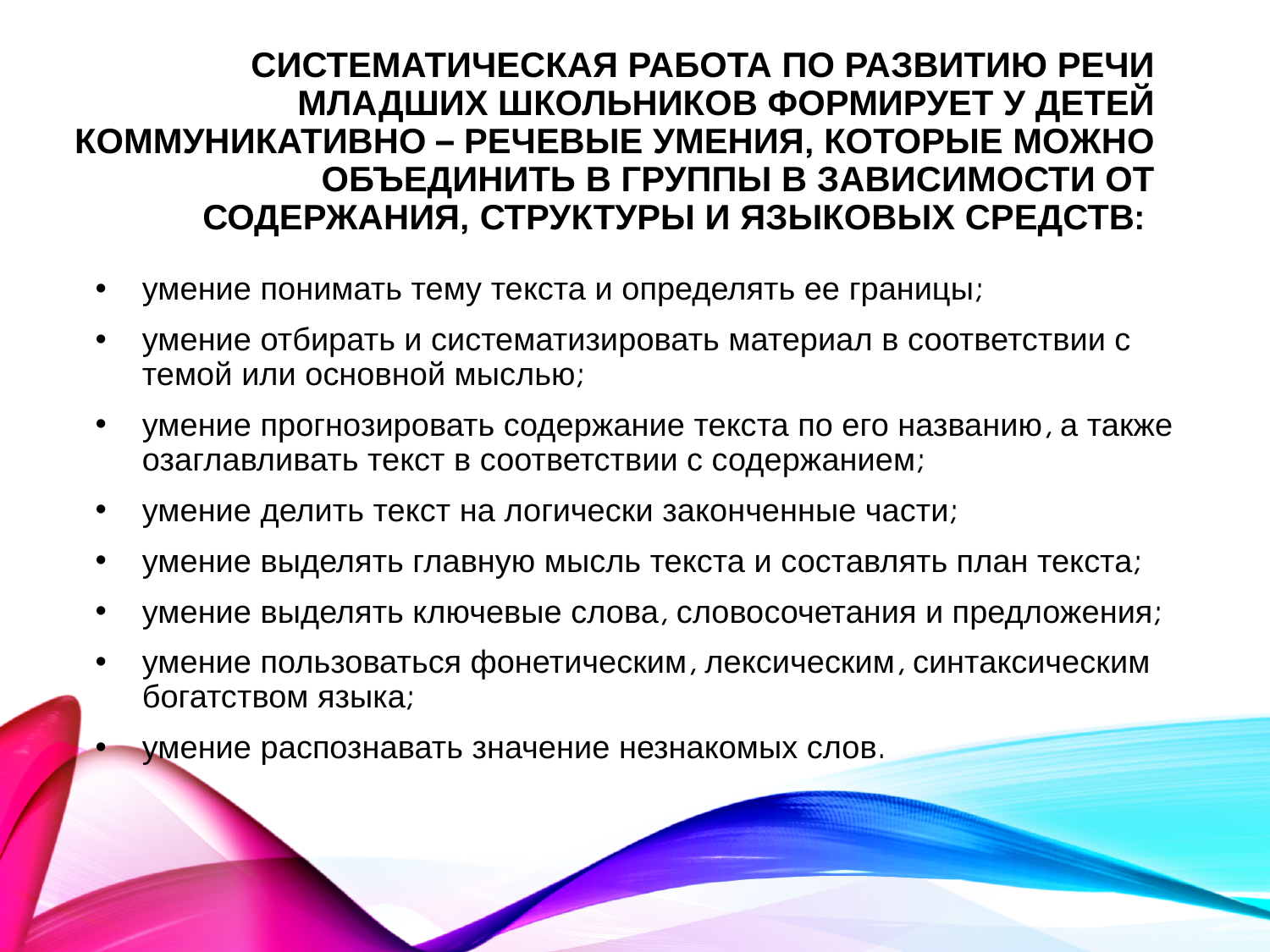

# Систематическая работа по развитию речи младших школьников формирует у детей коммуникативно – речевые умения, которые можно объединить в группы в зависимости от содержания, структуры и языковых средств:
умение понимать тему текста и определять ее границы;
умение отбирать и систематизировать материал в соответствии с темой или основной мыслью;
умение прогнозировать содержание текста по его названию, а также озаглавливать текст в соответствии с содержанием;
умение делить текст на логически законченные части;
умение выделять главную мысль текста и составлять план текста;
умение выделять ключевые слова, словосочетания и предложения;
умение пользоваться фонетическим, лексическим, синтаксическим богатством языка;
умение распознавать значение незнакомых слов.